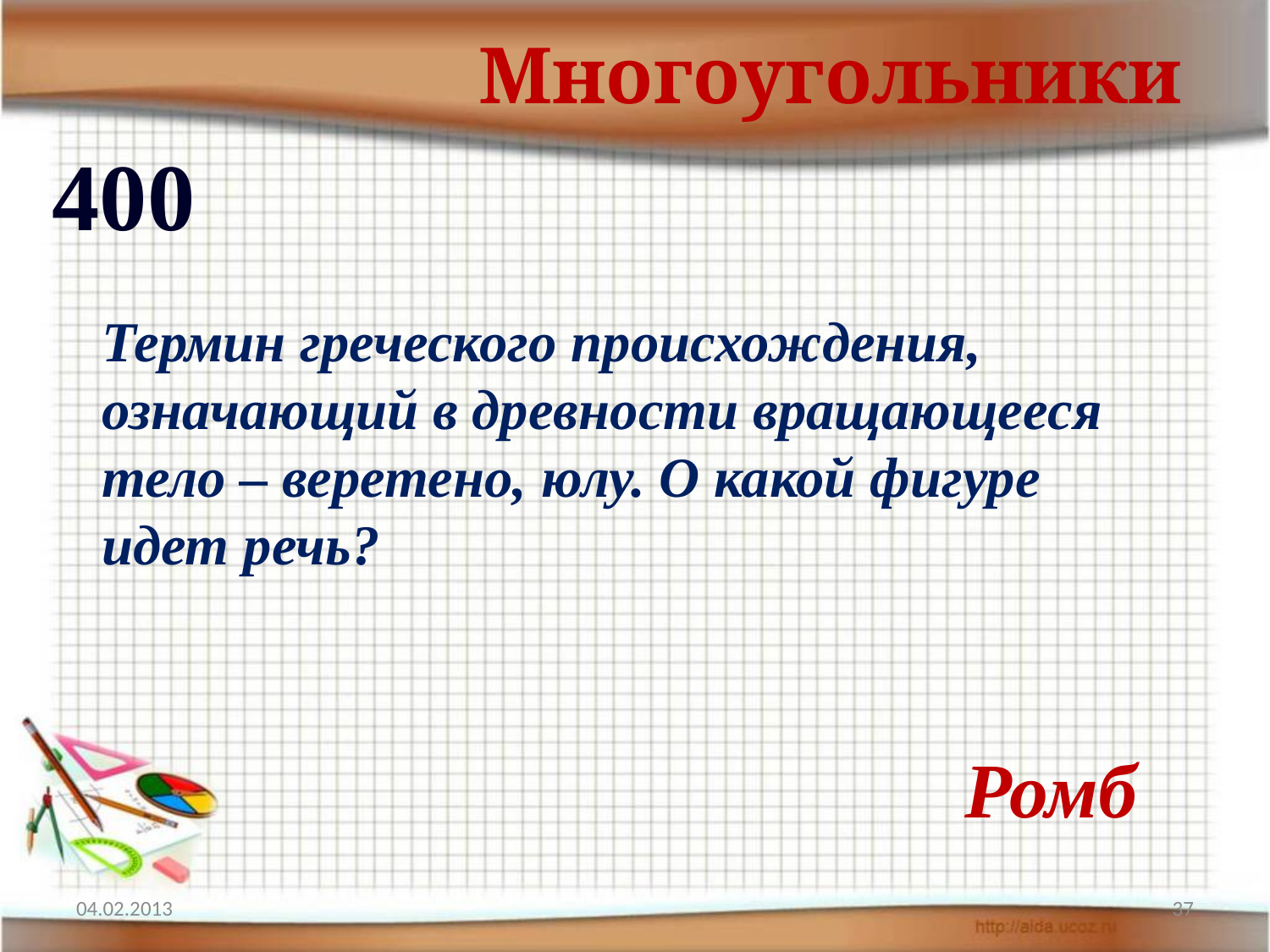

Многоугольники
400
Термин греческого происхождения, означающий в древности вращающееся тело – веретено, юлу. О какой фигуре идет речь?
Ромб
04.02.2013
37